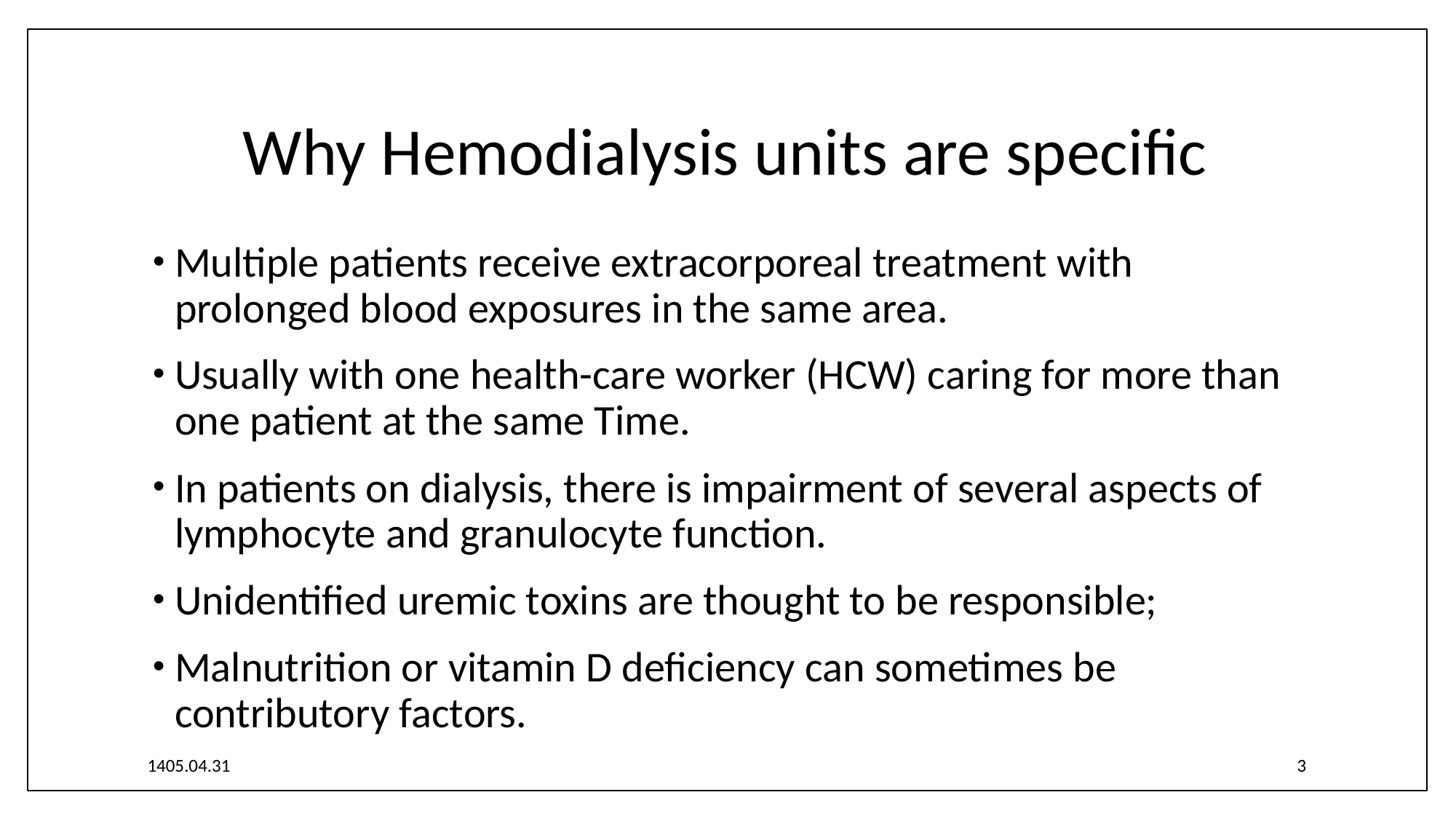

# Why Hemodialysis units are specific
Multiple patients receive extracorporeal treatment with prolonged blood exposures in the same area.
Usually with one health-care worker (HCW) caring for more than one patient at the same Time.
In patients on dialysis, there is impairment of several aspects of lymphocyte and granulocyte function.
Unidentified uremic toxins are thought to be responsible;
Malnutrition or vitamin D deficiency can sometimes be contributory factors.
1405.04.31
3